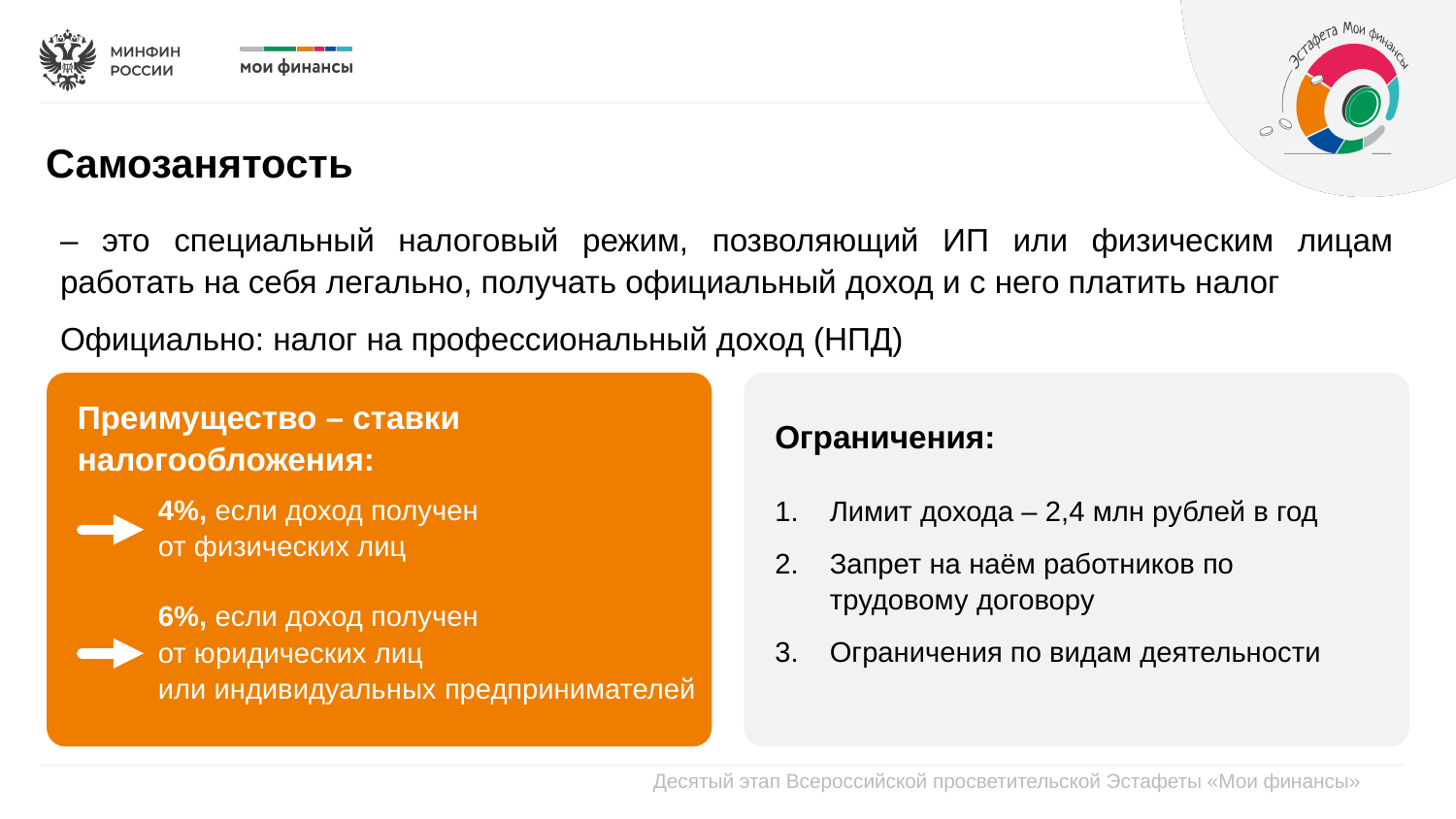

Самозанятость
– это специальный налоговый режим, позволяющий ИП или физическим лицам работать на себя легально, получать официальный доход и с него платить налог
Официально: налог на профессиональный доход (НПД)

Преимущество – ставки налогообложения:
Ограничения:
4%, если доход получен
от физических лиц
6%, если доход получен
от юридических лиц
или индивидуальных предпринимателей
Лимит дохода – 2,4 млн рублей в год
Запрет на наём работников по трудовому договору
Ограничения по видам деятельности